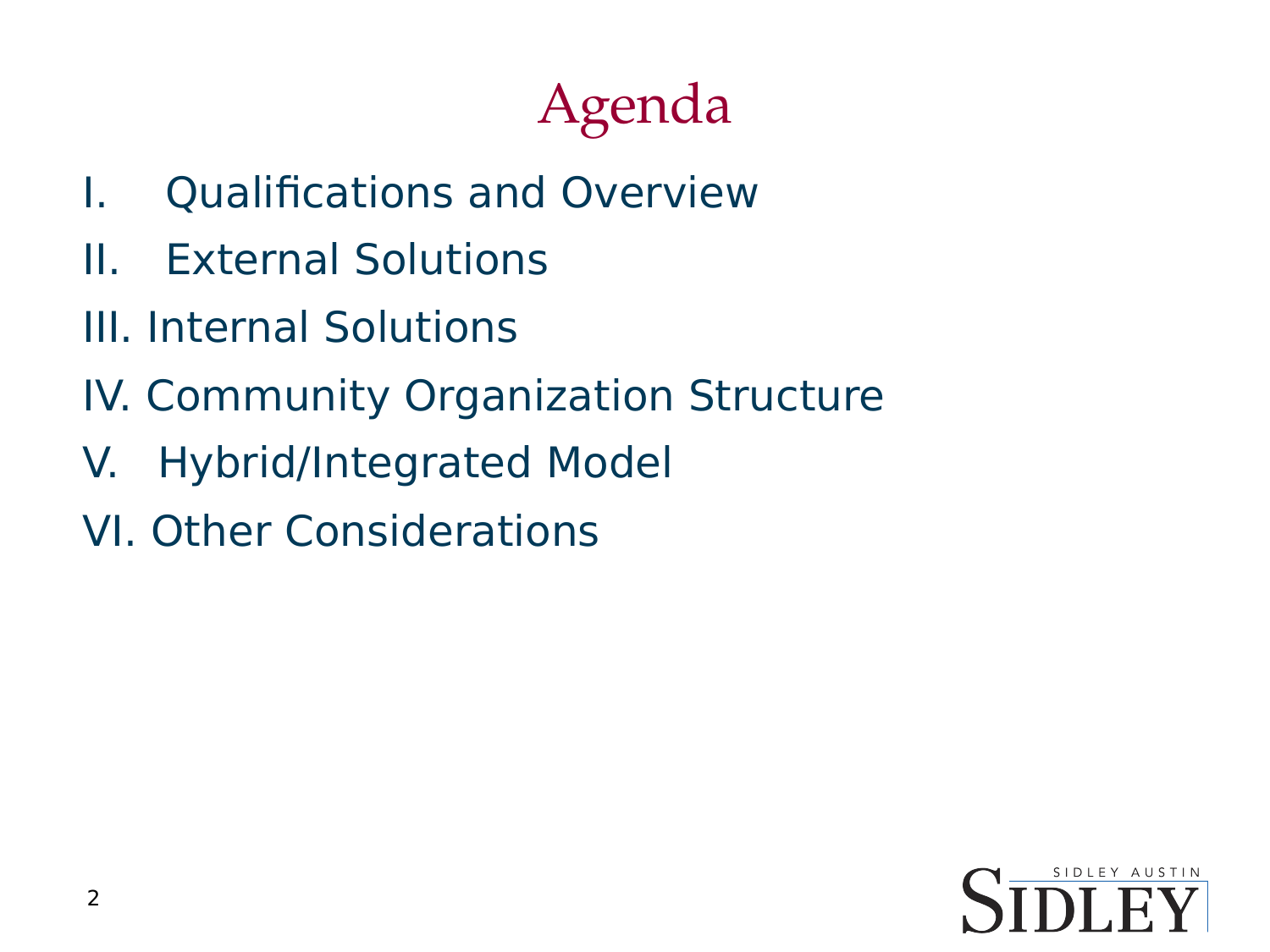

# Agenda
  Qualifications and Overview
  External Solutions
 Internal Solutions
 Community Organization Structure
  Hybrid/Integrated Model
 Other Considerations

2